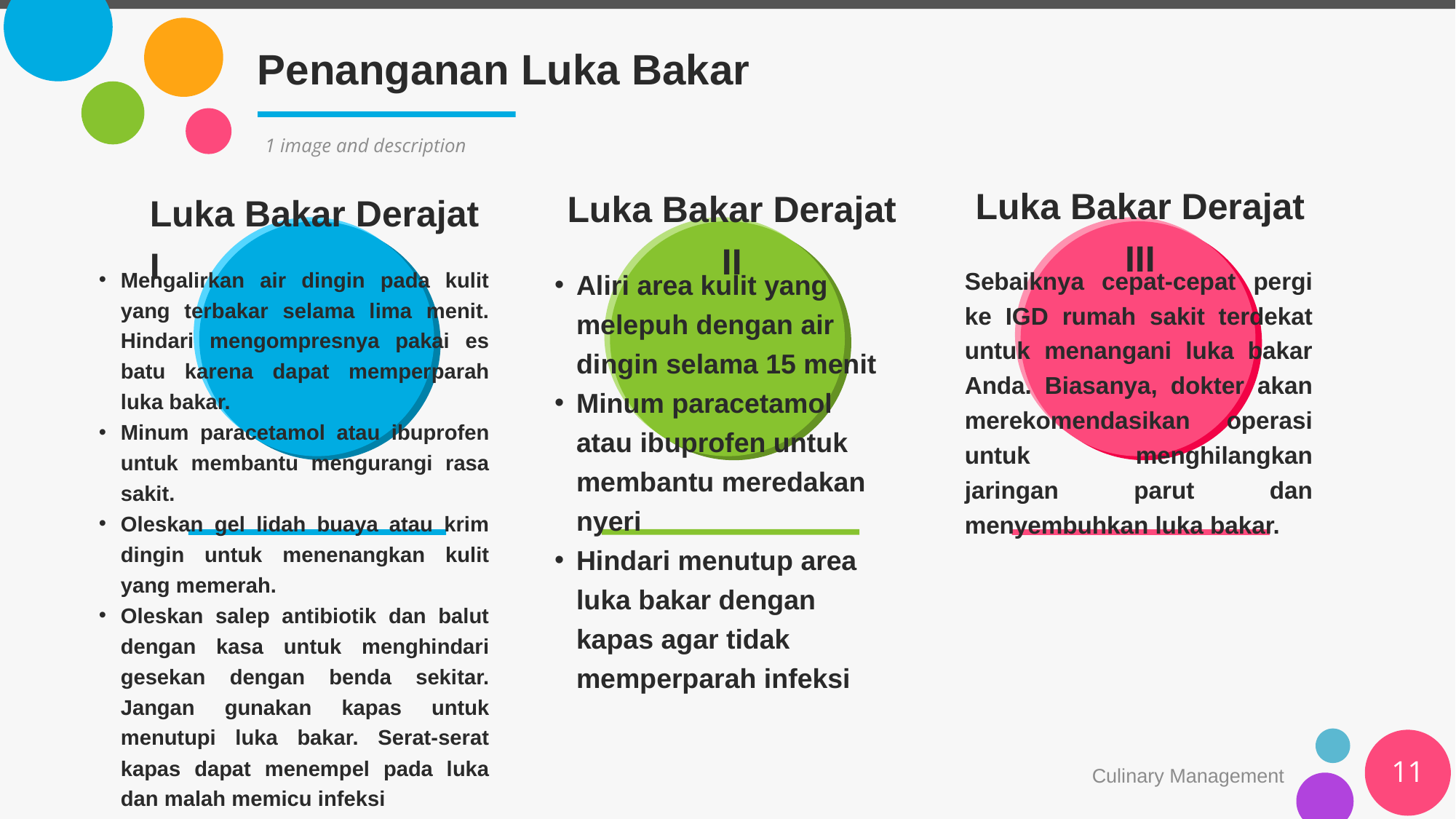

# Penanganan Luka Bakar
1 image and description
Luka Bakar Derajat III

Luka Bakar Derajat II

Luka Bakar Derajat I

Sebaiknya cepat-cepat pergi ke IGD rumah sakit terdekat untuk menangani luka bakar Anda. Biasanya, dokter akan merekomendasikan operasi untuk menghilangkan jaringan parut dan menyembuhkan luka bakar.
Mengalirkan air dingin pada kulit yang terbakar selama lima menit. Hindari mengompresnya pakai es batu karena dapat memperparah luka bakar.
Minum paracetamol atau ibuprofen untuk membantu mengurangi rasa sakit.
Oleskan gel lidah buaya atau krim dingin untuk menenangkan kulit yang memerah.
Oleskan salep antibiotik dan balut dengan kasa untuk menghindari gesekan dengan benda sekitar. Jangan gunakan kapas untuk menutupi luka bakar. Serat-serat kapas dapat menempel pada luka dan malah memicu infeksi
Aliri area kulit yang melepuh dengan air dingin selama 15 menit
Minum paracetamol atau ibuprofen untuk membantu meredakan nyeri
Hindari menutup area luka bakar dengan kapas agar tidak memperparah infeksi

11
Culinary Management